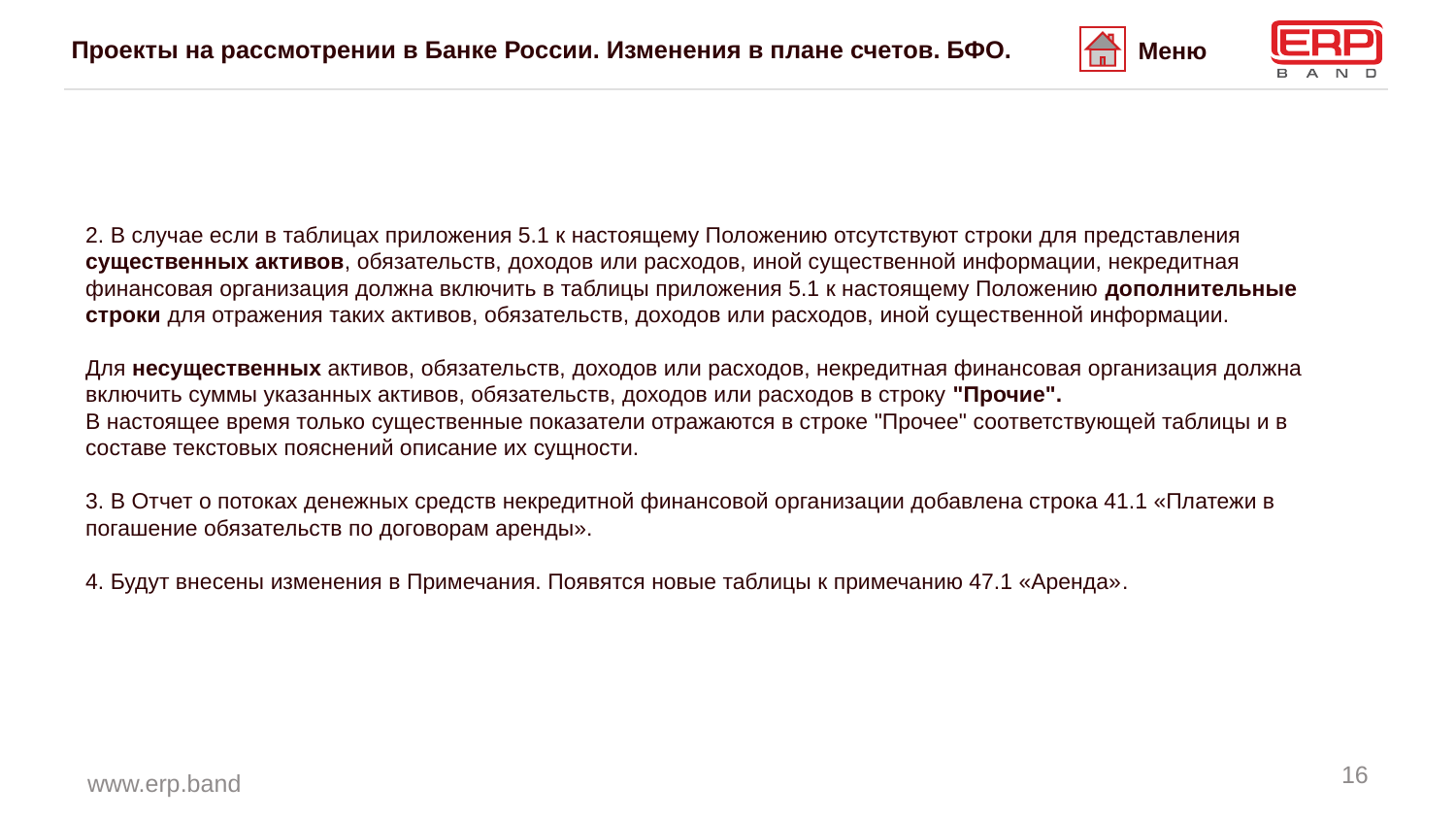

# Проекты на рассмотрении в Банке России. Изменения в плане счетов. БФО.

Меню
2. В случае если в таблицах приложения 5.1 к настоящему Положению отсутствуют строки для представления существенных активов, обязательств, доходов или расходов, иной существенной информации, некредитная финансовая организация должна включить в таблицы приложения 5.1 к настоящему Положению дополнительные строки для отражения таких активов, обязательств, доходов или расходов, иной существенной информации.

Для несущественных активов, обязательств, доходов или расходов, некредитная финансовая организация должна включить суммы указанных активов, обязательств, доходов или расходов в строку "Прочие".
В настоящее время только существенные показатели отражаются в строке "Прочее" соответствующей таблицы и в составе текстовых пояснений описание их сущности.

3. В Отчет о потоках денежных средств некредитной финансовой организации добавлена строка 41.1 «Платежи в погашение обязательств по договорам аренды».

4. Будут внесены изменения в Примечания. Появятся новые таблицы к примечанию 47.1 «Аренда».
16